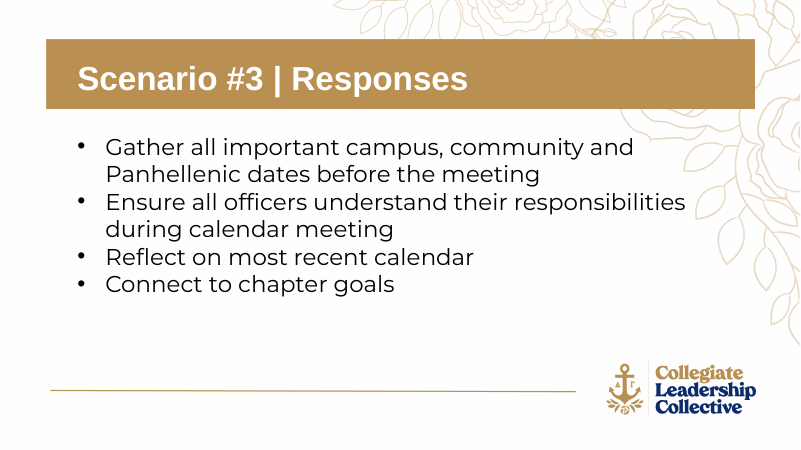

Scenario #3 | Responses
Gather all important campus, community and Panhellenic dates before the meeting
Ensure all officers understand their responsibilities during calendar meeting
Reflect on most recent calendar
Connect to chapter goals